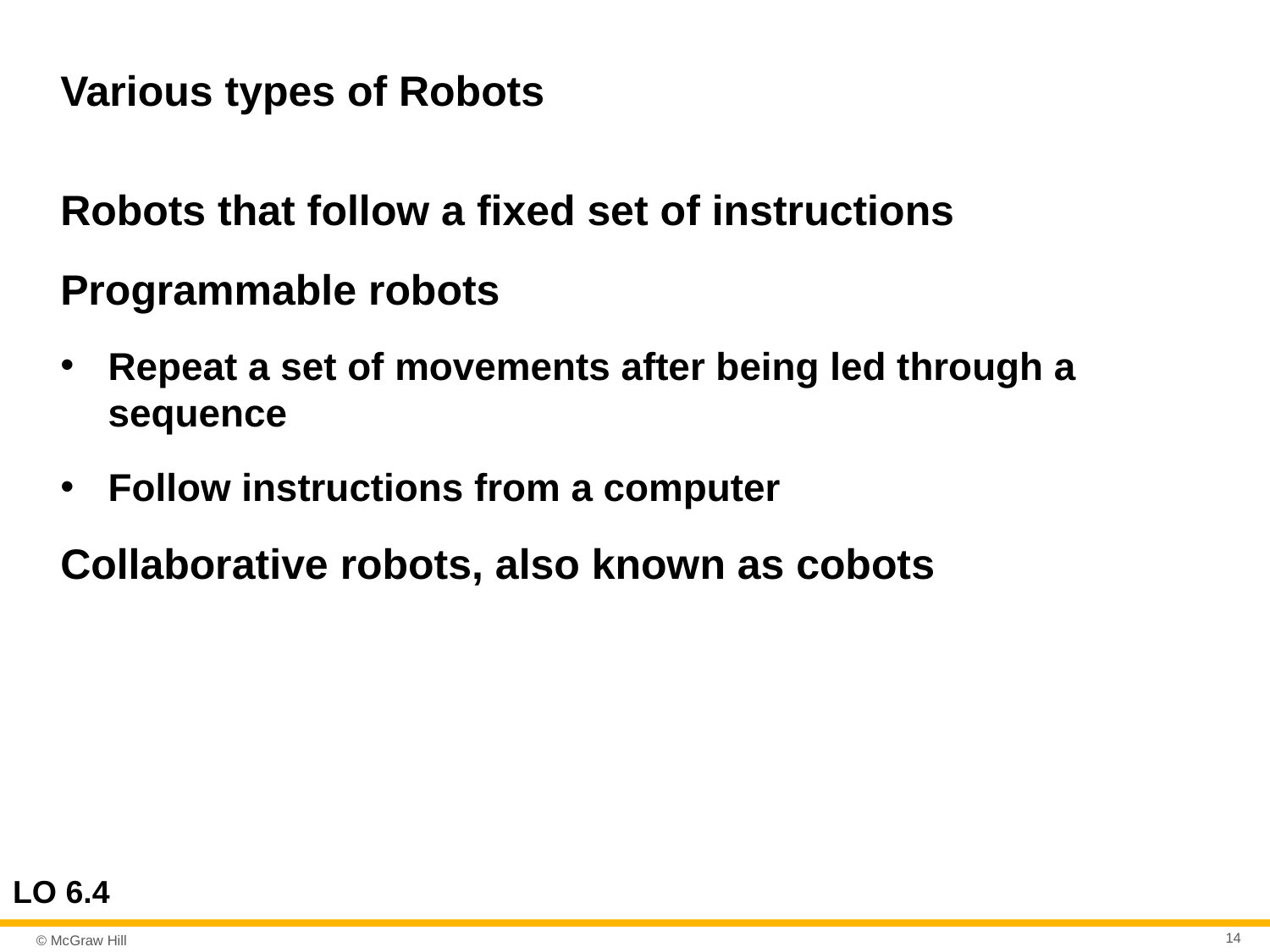

# Various types of Robots
Robots that follow a fixed set of instructions
Programmable robots
Repeat a set of movements after being led through a sequence
Follow instructions from a computer
Collaborative robots, also known as cobots
LO 6.4